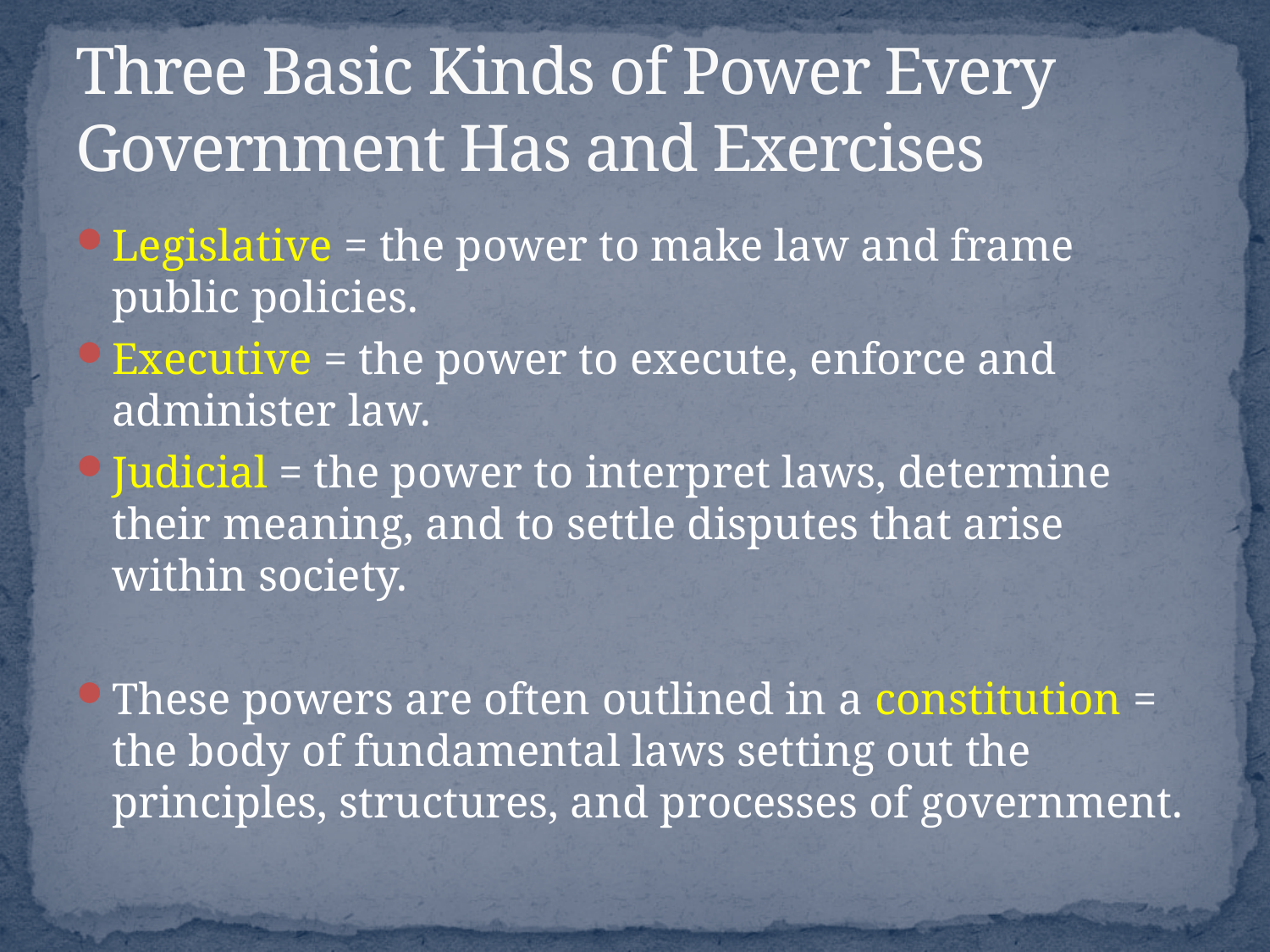

# Three Basic Kinds of Power Every Government Has and Exercises
Legislative = the power to make law and frame public policies.
Executive = the power to execute, enforce and administer law.
Judicial = the power to interpret laws, determine their meaning, and to settle disputes that arise within society.

These powers are often outlined in a constitution = the body of fundamental laws setting out the principles, structures, and processes of government.